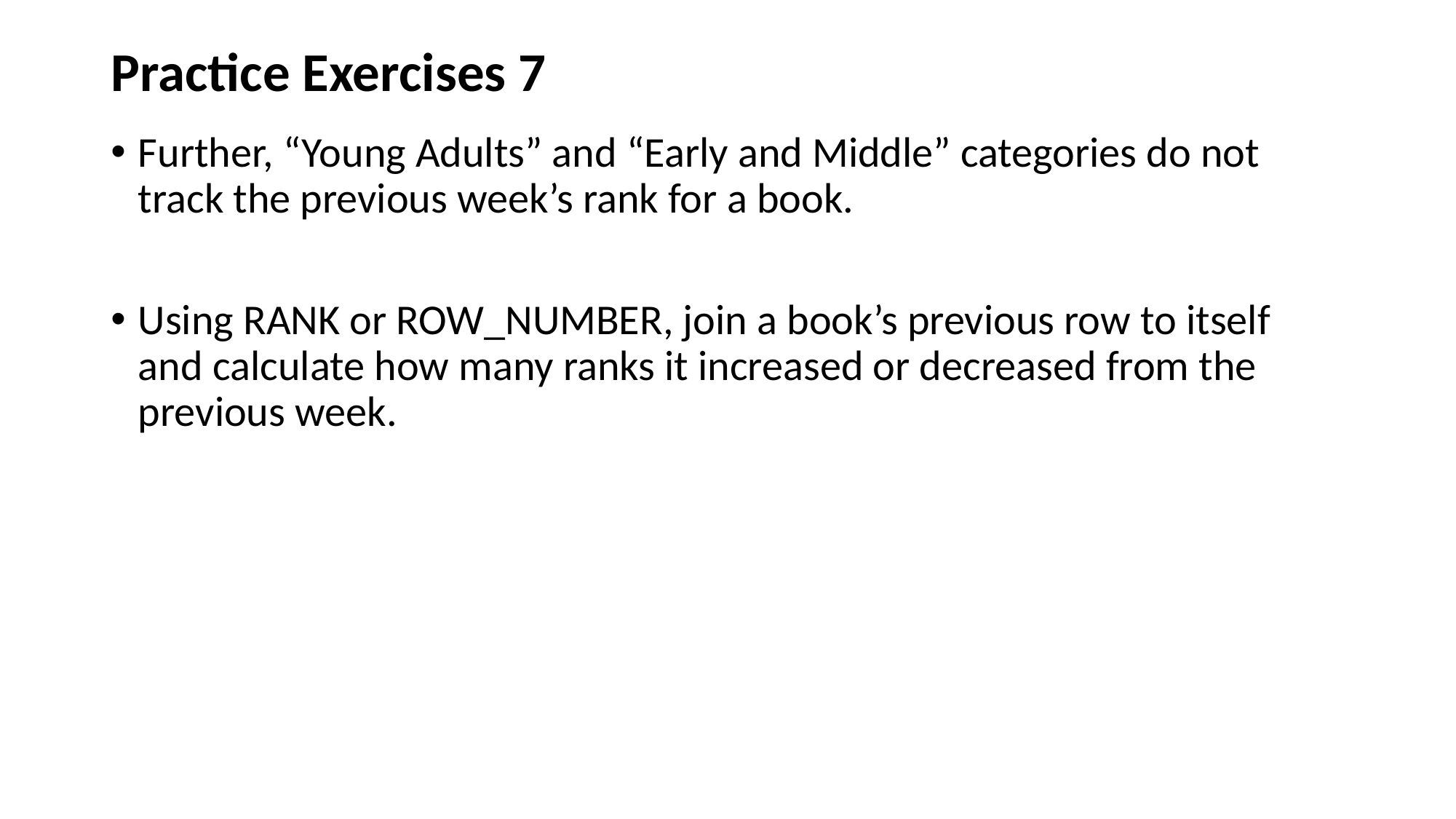

Practice Exercises 7
Further, “Young Adults” and “Early and Middle” categories do not track the previous week’s rank for a book.

Using RANK or ROW_NUMBER, join a book’s previous row to itself and calculate how many ranks it increased or decreased from the previous week.